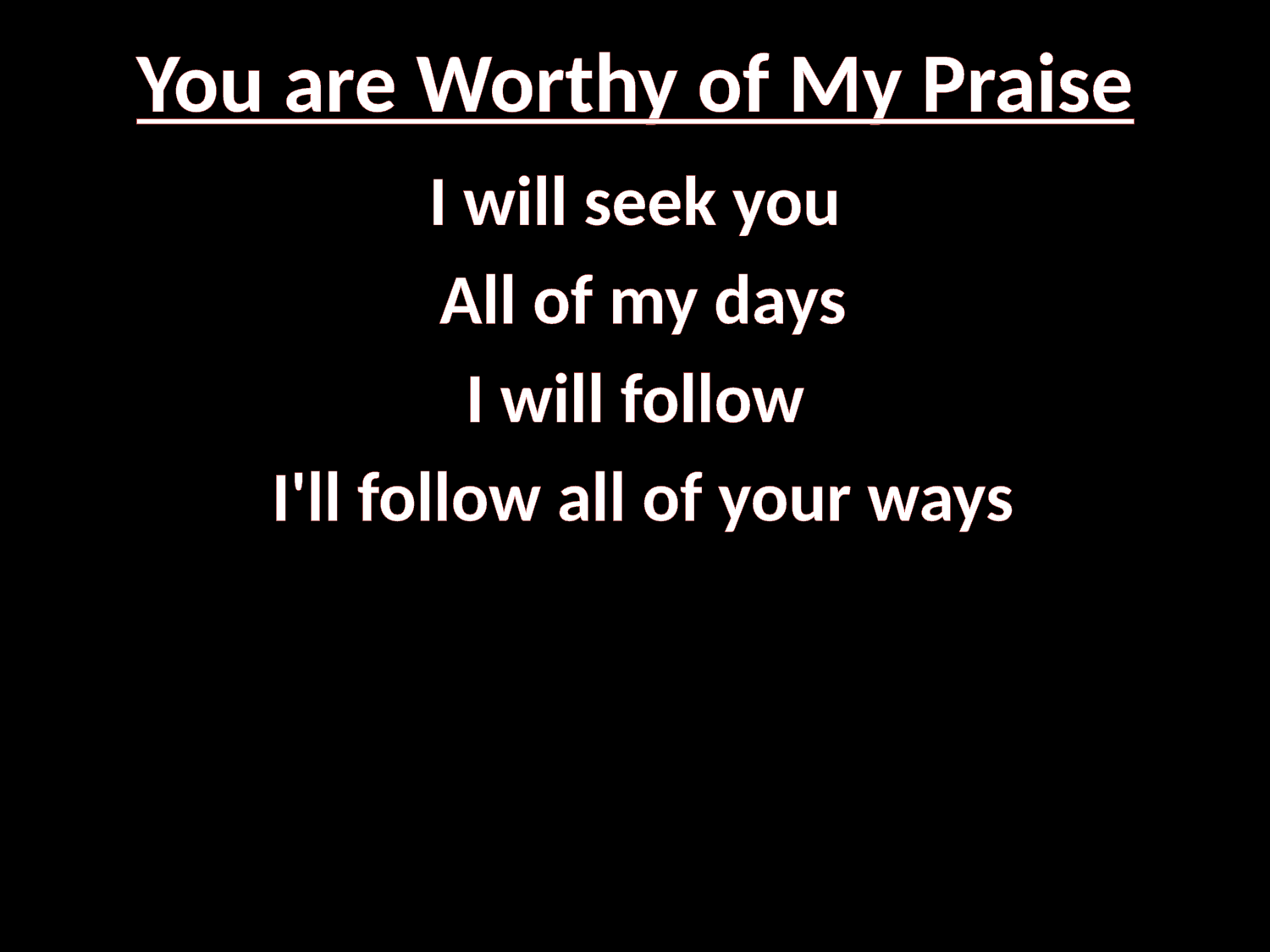

# You are Worthy of My Praise
I will seek you
 All of my days
I will follow
 I'll follow all of your ways